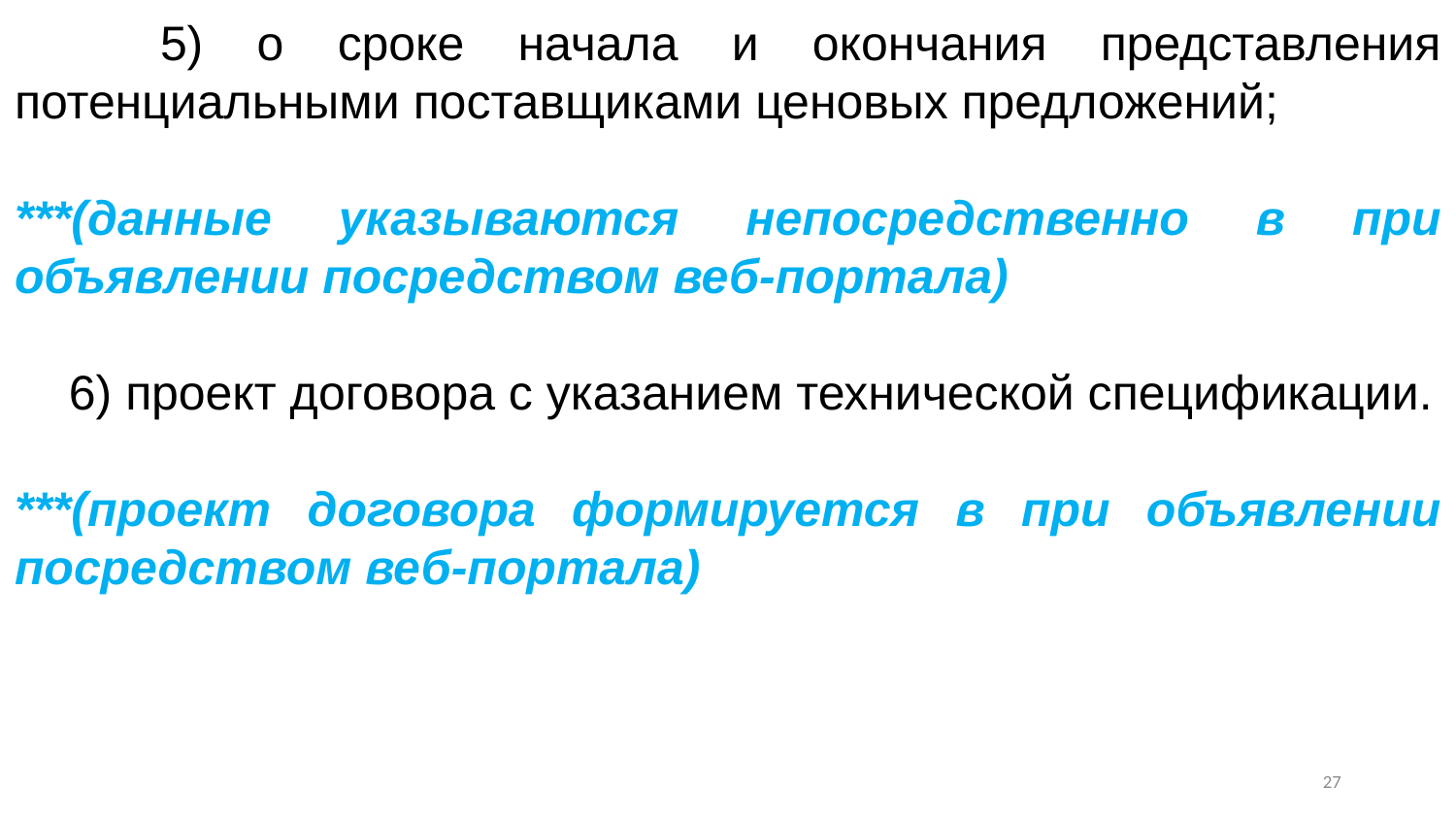

5) о сроке начала и окончания представления потенциальными поставщиками ценовых предложений;

***(данные указываются непосредственно в при объявлении посредством веб-портала)

    6) проект договора с указанием технической спецификации.

***(проект договора формируется в при объявлении посредством веб-портала)

27